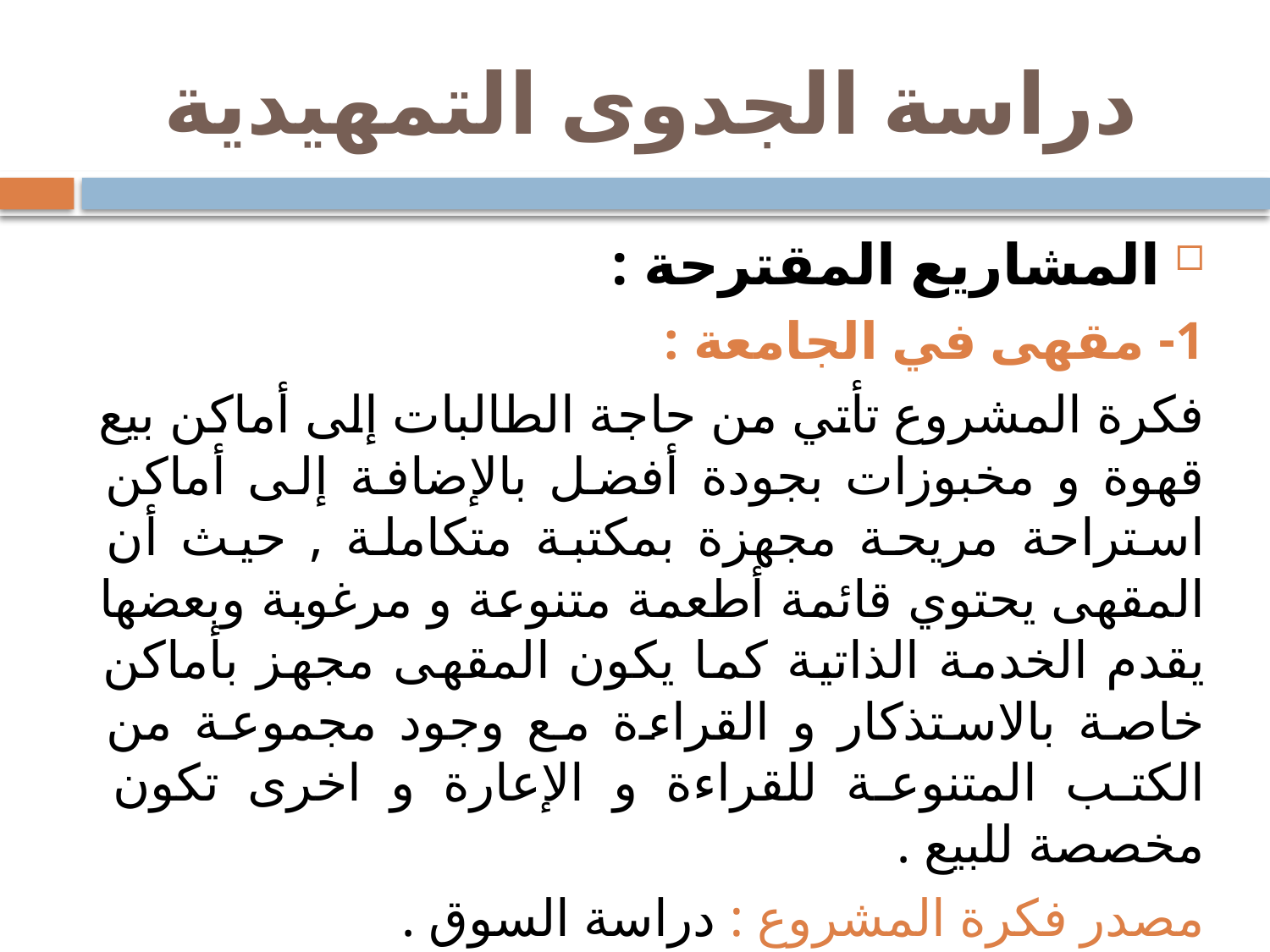

# دراسة الجدوى التمهيدية
المشاريع المقترحة :
1- مقهى في الجامعة :
فكرة المشروع تأتي من حاجة الطالبات إلى أماكن بيع قهوة و مخبوزات بجودة أفضل بالإضافة إلى أماكن استراحة مريحة مجهزة بمكتبة متكاملة , حيث أن المقهى يحتوي قائمة أطعمة متنوعة و مرغوبة وبعضها يقدم الخدمة الذاتية كما يكون المقهى مجهز بأماكن خاصة بالاستذكار و القراءة مع وجود مجموعة من الكتب المتنوعة للقراءة و الإعارة و اخرى تكون مخصصة للبيع .
مصدر فكرة المشروع : دراسة السوق .